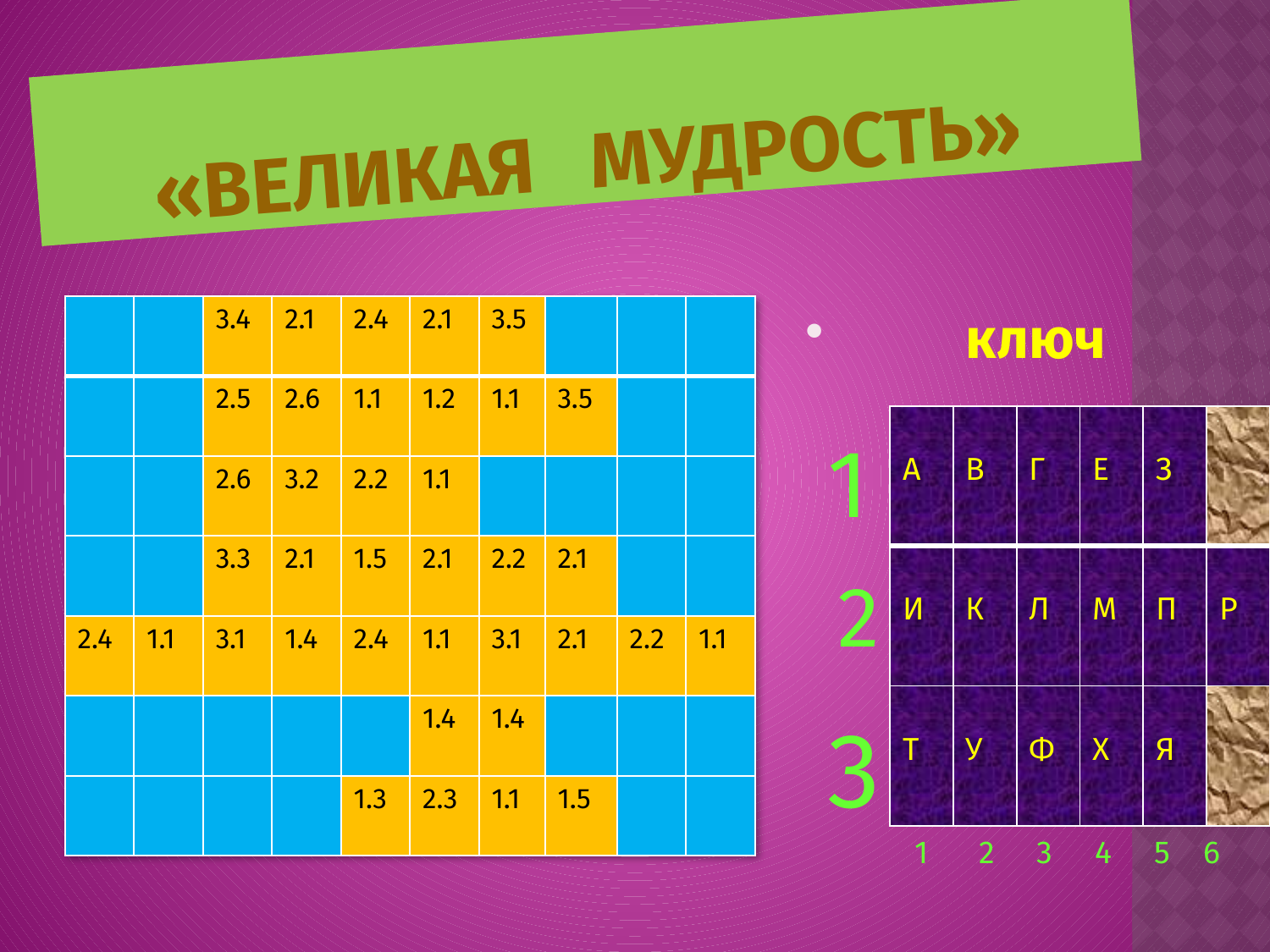

# «Великая   мудрость»
|  |  | 3.4 | 2.1 | 2.4 | 2.1 | 3.5 |  |  |  |
| --- | --- | --- | --- | --- | --- | --- | --- | --- | --- |
|  |  | 2.5 | 2.6 | 1.1 | 1.2 | 1.1 | 3.5 |  |  |
|  |  | 2.6 | 3.2 | 2.2 | 1.1 |  |  |  |  |
|  |  | 3.3 | 2.1 | 1.5 | 2.1 | 2.2 | 2.1 |  |  |
| 2.4 | 1.1 | 3.1 | 1.4 | 2.4 | 1.1 | 3.1 | 2.1 | 2.2 | 1.1 |
|  |  |  |  |  | 1.4 | 1.4 |  |  |  |
|  |  |  |  | 1.3 | 2.3 | 1.1 | 1.5 |  |  |
        ключ

| А | В | Г | Е | З |  |
| --- | --- | --- | --- | --- | --- |
| И | К | Л | М | П | Р |
| Т | У | Ф | Х | Я |  |
1
2
3
  1      2     3     4     5    6